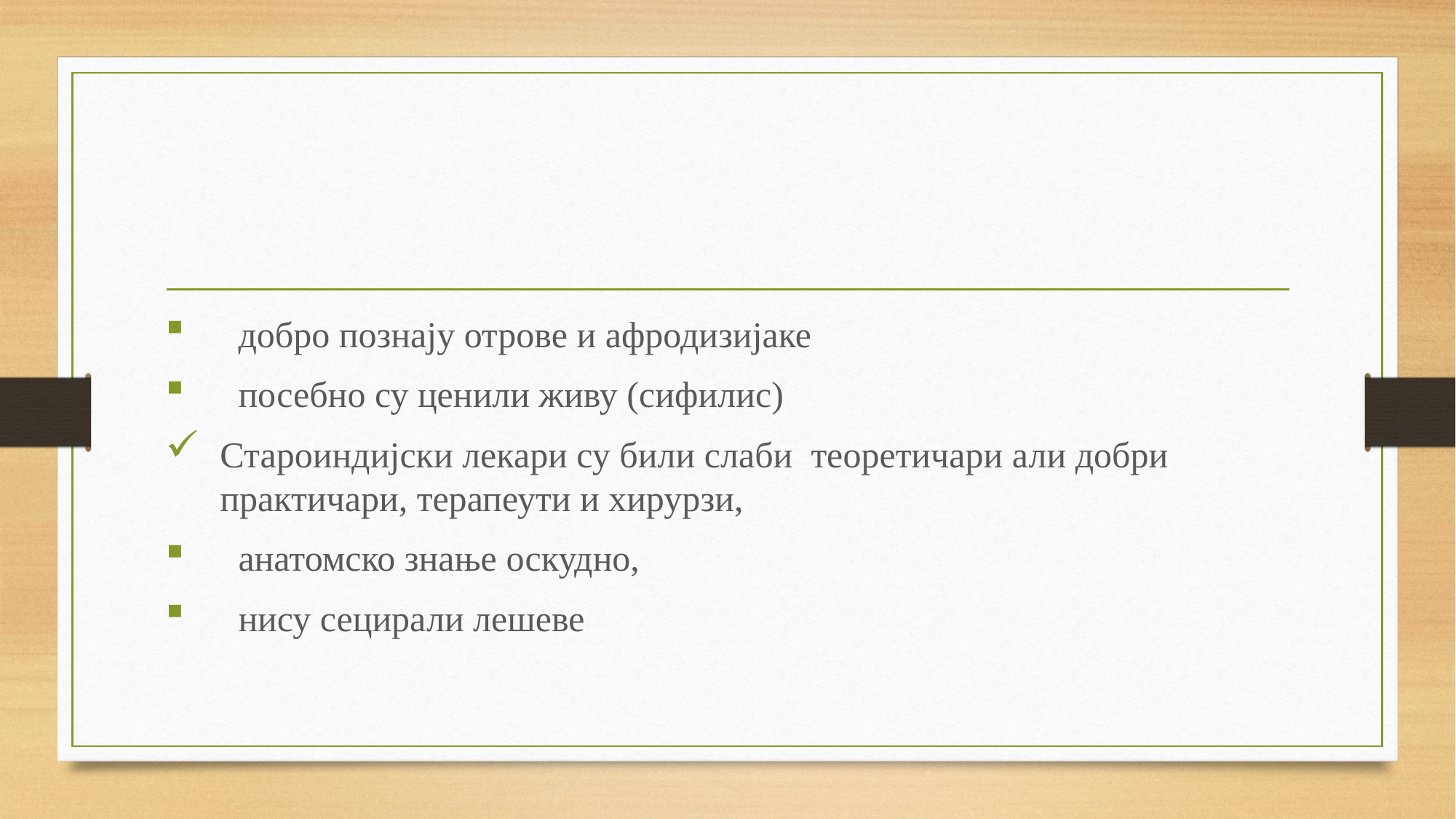

#
добро познају отрове и афродизијаке
посебно су ценили живу (сифилис)
Староиндијски лекари су били слаби  теоретичари али добри практичари, терапеути и хирурзи,
анатомско знање оскудно,
нису сецирали лешеве